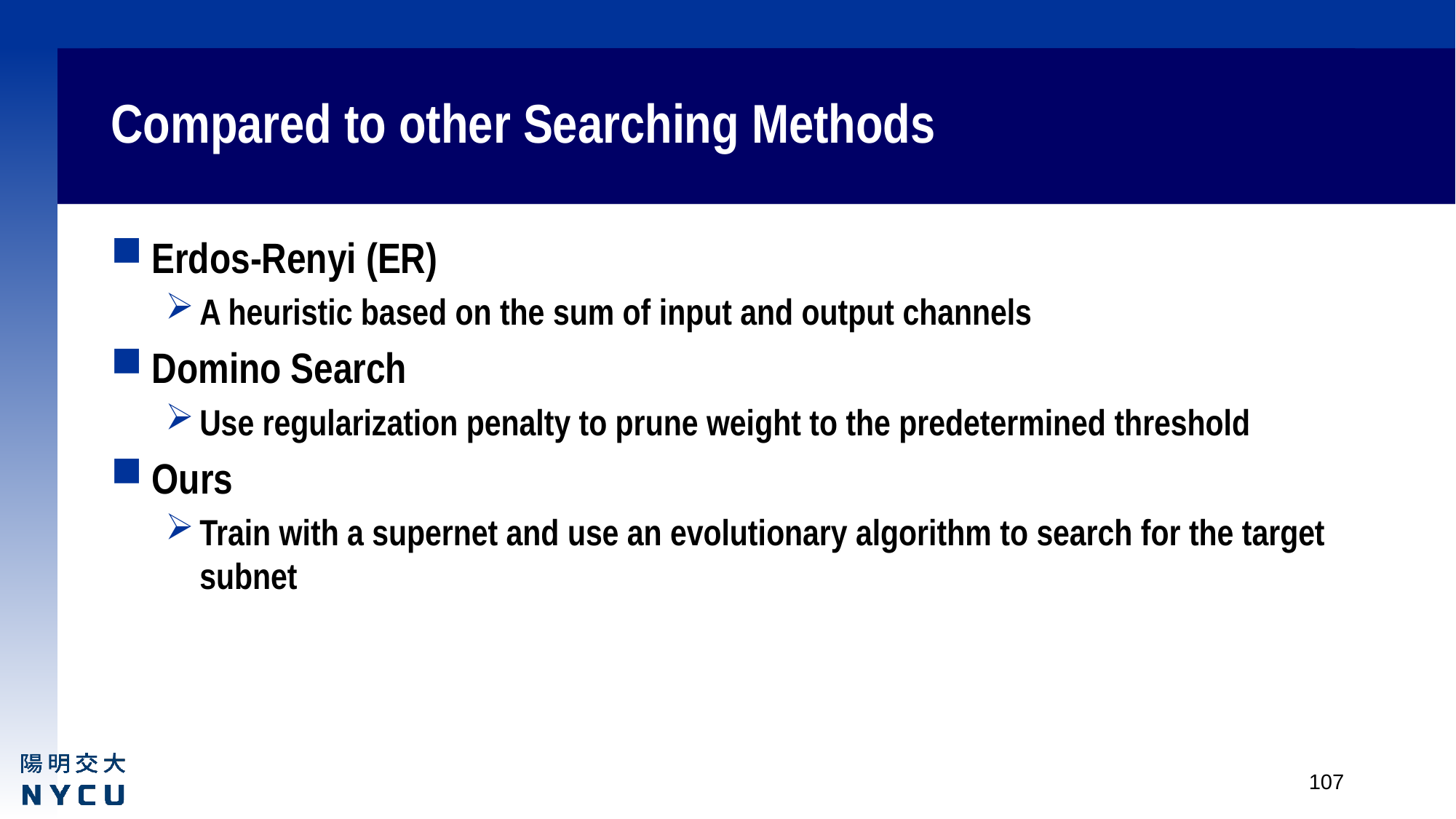

# Compared to other Searching Methods
Erdos-Renyi (ER)
A heuristic based on the sum of input and output channels
Domino Search
Use regularization penalty to prune weight to the predetermined threshold
Ours
Train with a supernet and use an evolutionary algorithm to search for the target subnet
107